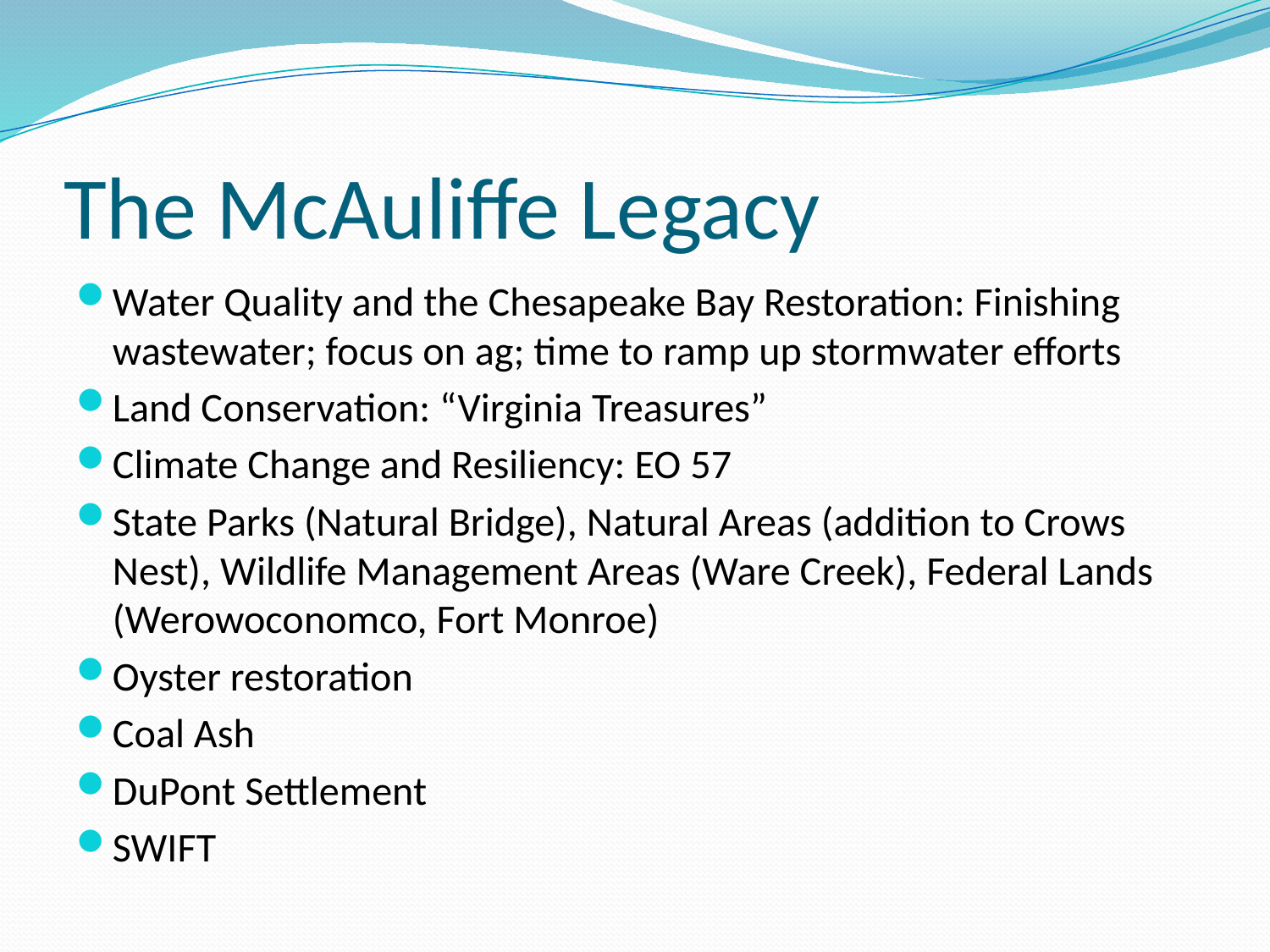

# The McAuliffe Legacy
Water Quality and the Chesapeake Bay Restoration: Finishing wastewater; focus on ag; time to ramp up stormwater efforts
Land Conservation: “Virginia Treasures”
Climate Change and Resiliency: EO 57
State Parks (Natural Bridge), Natural Areas (addition to Crows Nest), Wildlife Management Areas (Ware Creek), Federal Lands (Werowoconomco, Fort Monroe)
Oyster restoration
Coal Ash
DuPont Settlement
SWIFT